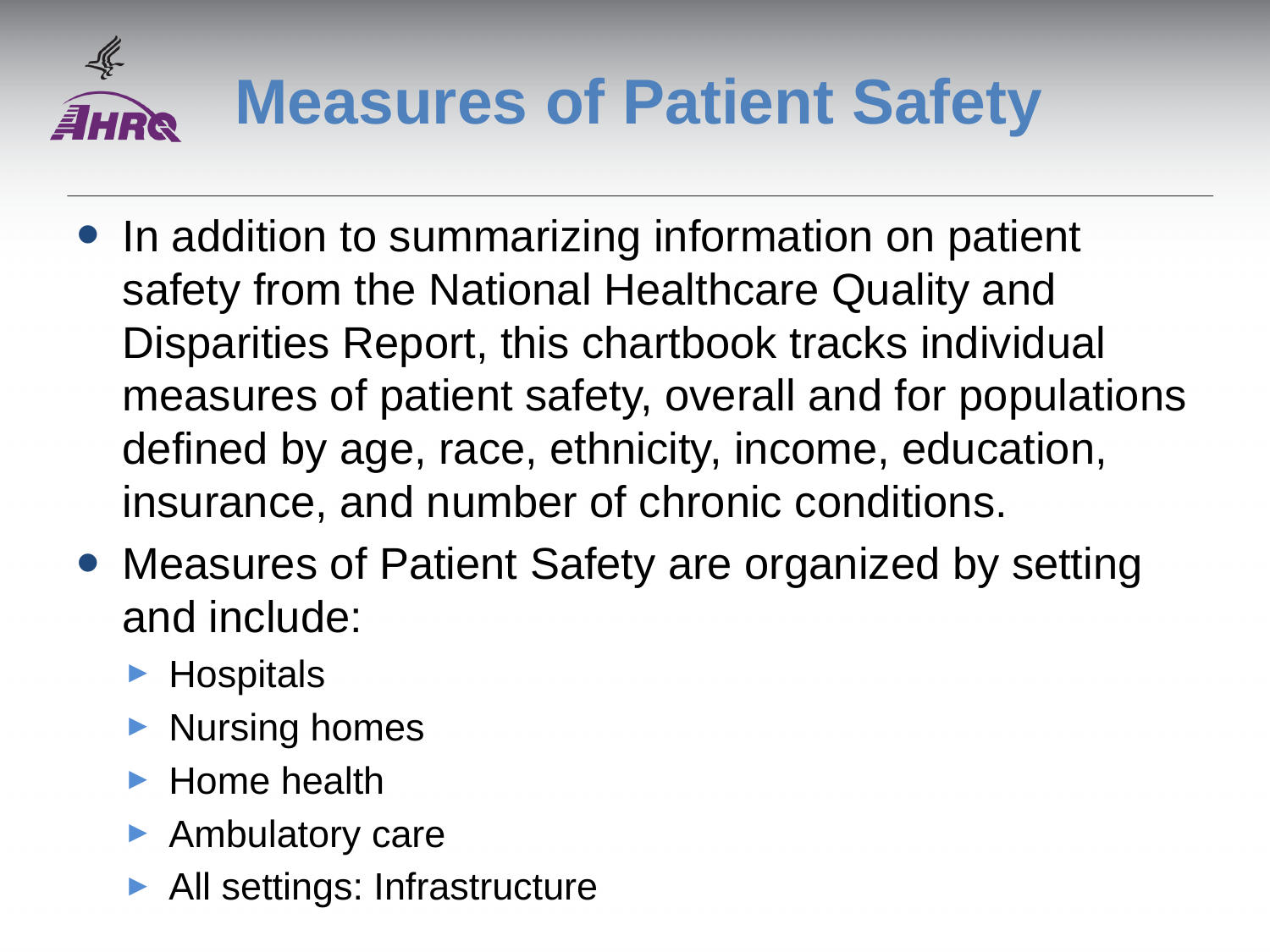

# Measures of Patient Safety
In addition to summarizing information on patient safety from the National Healthcare Quality and Disparities Report, this chartbook tracks individual measures of patient safety, overall and for populations defined by age, race, ethnicity, income, education, insurance, and number of chronic conditions.
Measures of Patient Safety are organized by setting and include:
Hospitals
Nursing homes
Home health
Ambulatory care
All settings: Infrastructure